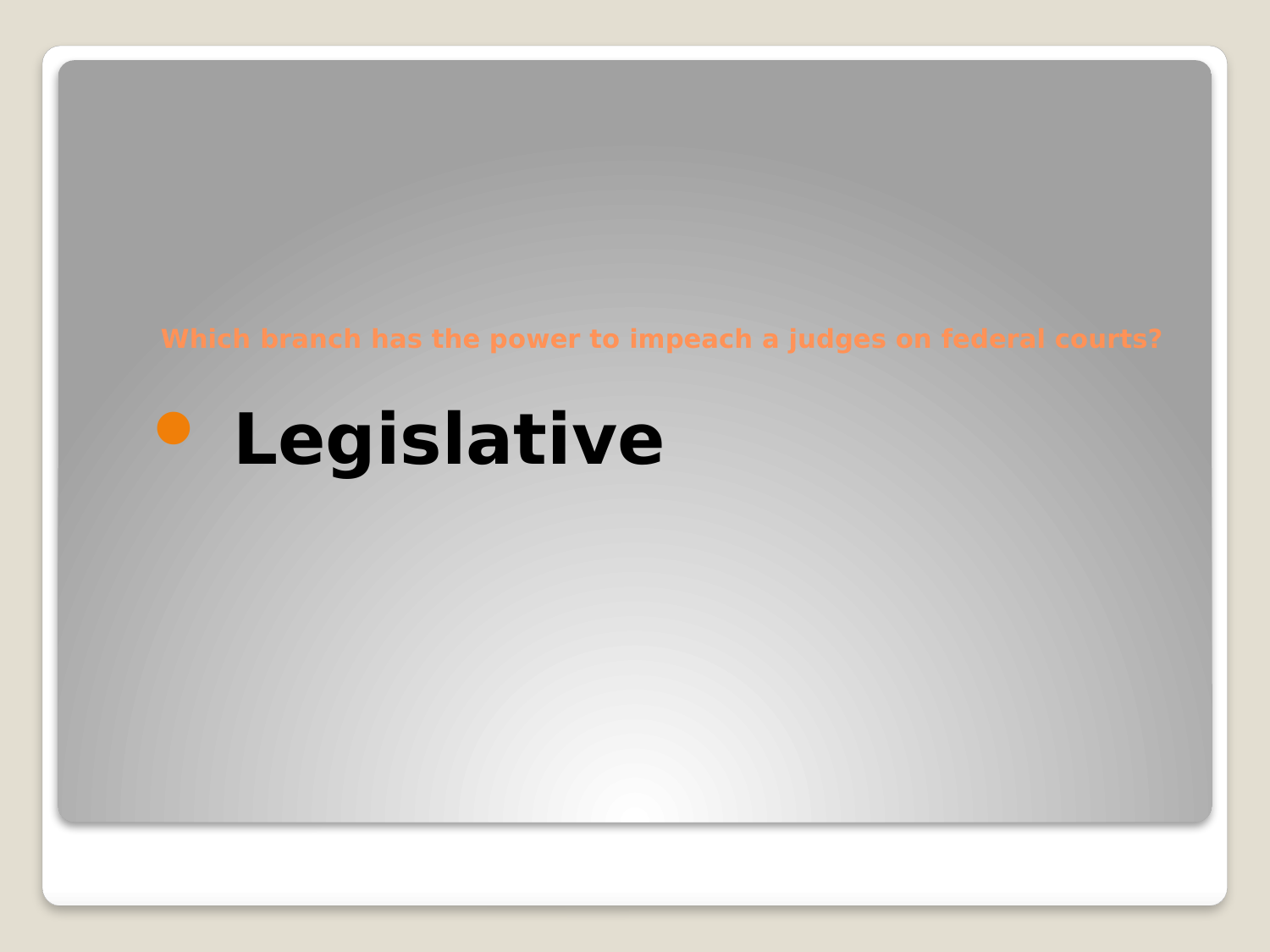

# Which branch has the power to impeach a judges on federal courts?
 Legislative